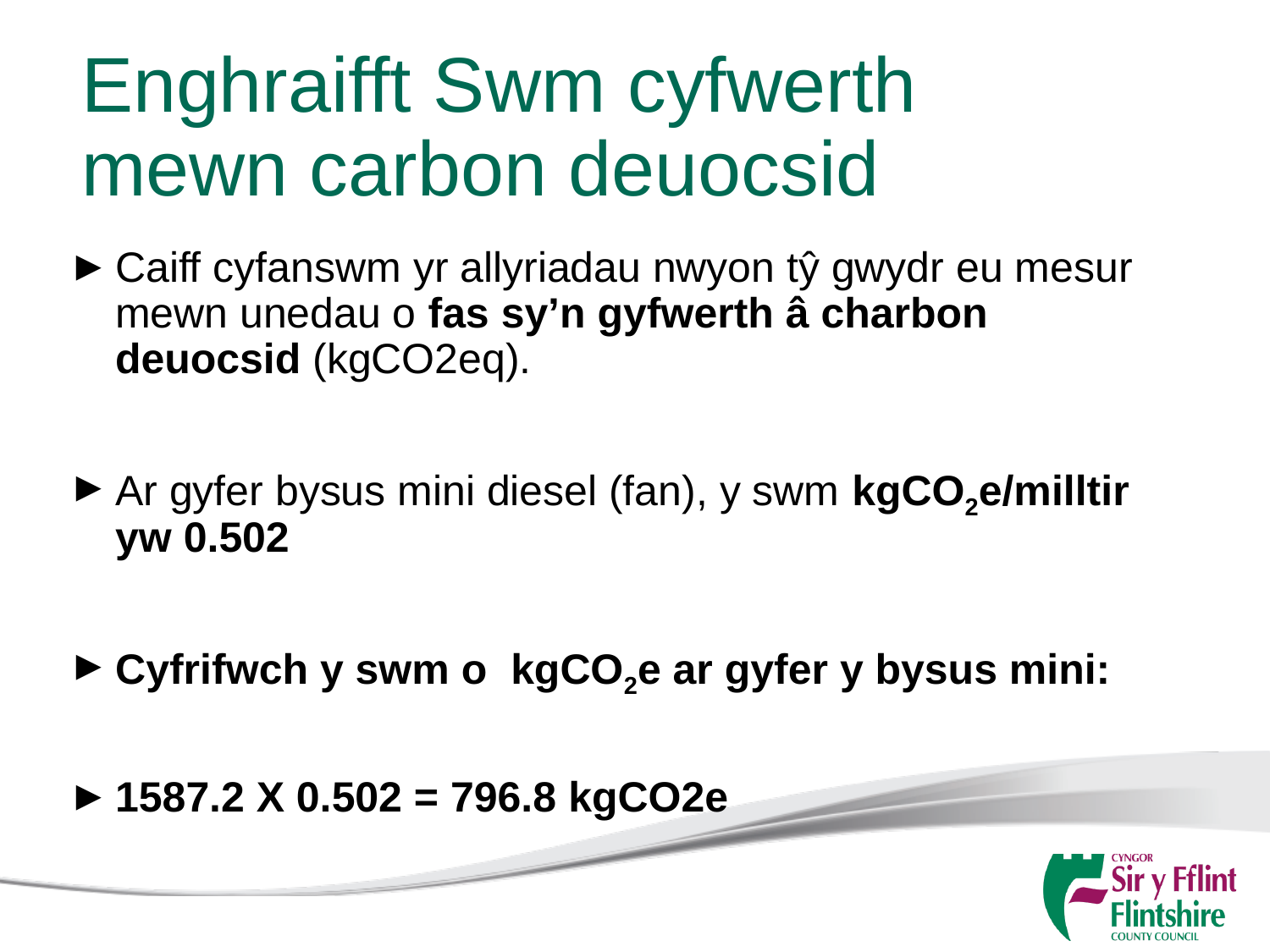

Enghraifft Swm cyfwerth mewn carbon deuocsid
Caiff cyfanswm yr allyriadau nwyon tŷ gwydr eu mesur mewn unedau o fas sy’n gyfwerth â charbon deuocsid (kgCO2eq).

Ar gyfer bysus mini diesel (fan), y swm kgCO2e/milltir yw 0.502

Cyfrifwch y swm o  kgCO2e ar gyfer y bysus mini:

1587.2 X 0.502 = 796.8 kgCO2e